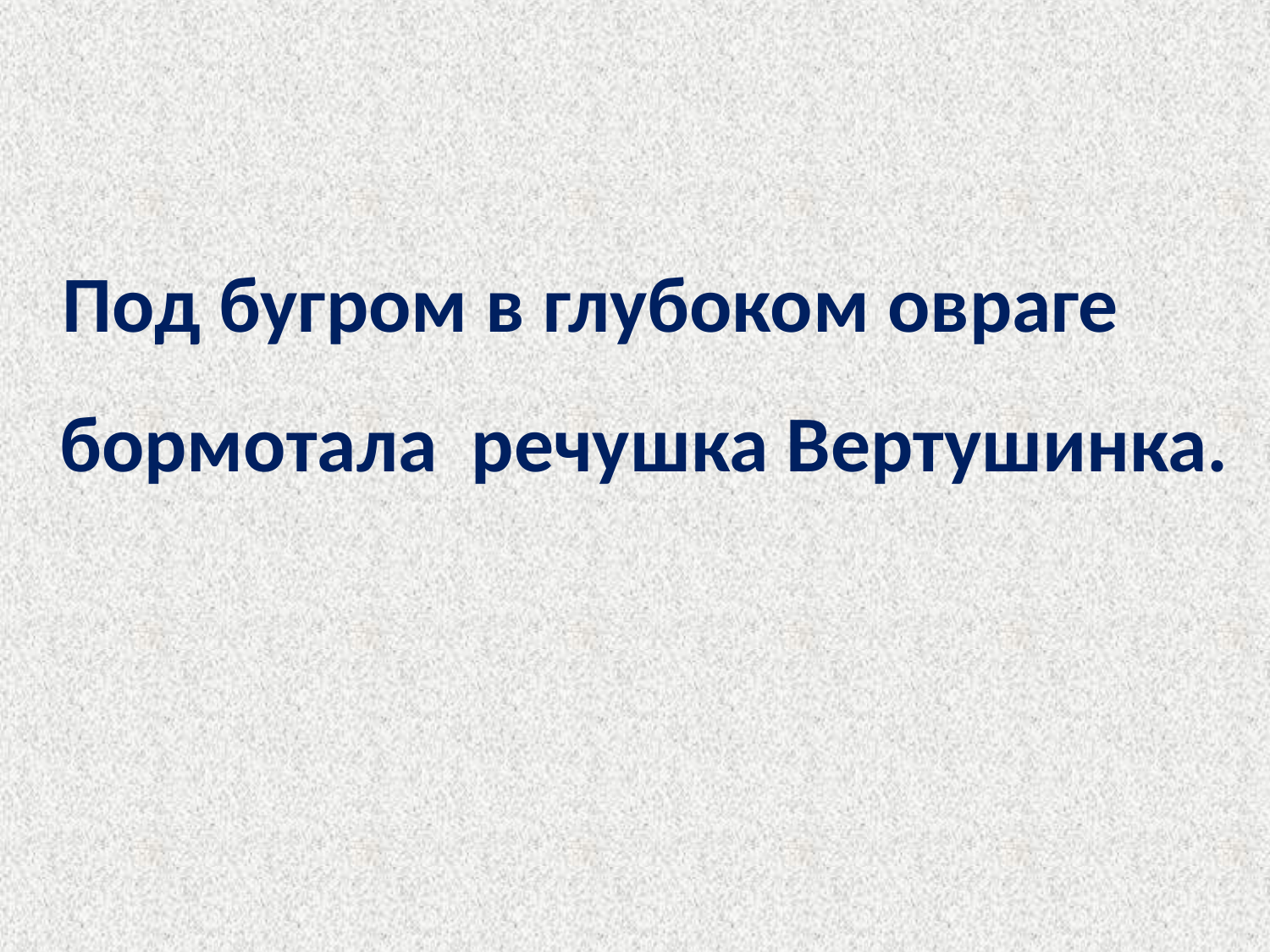

Под бугром в глубоком овраге
бормотала
речушка Вертушинка.